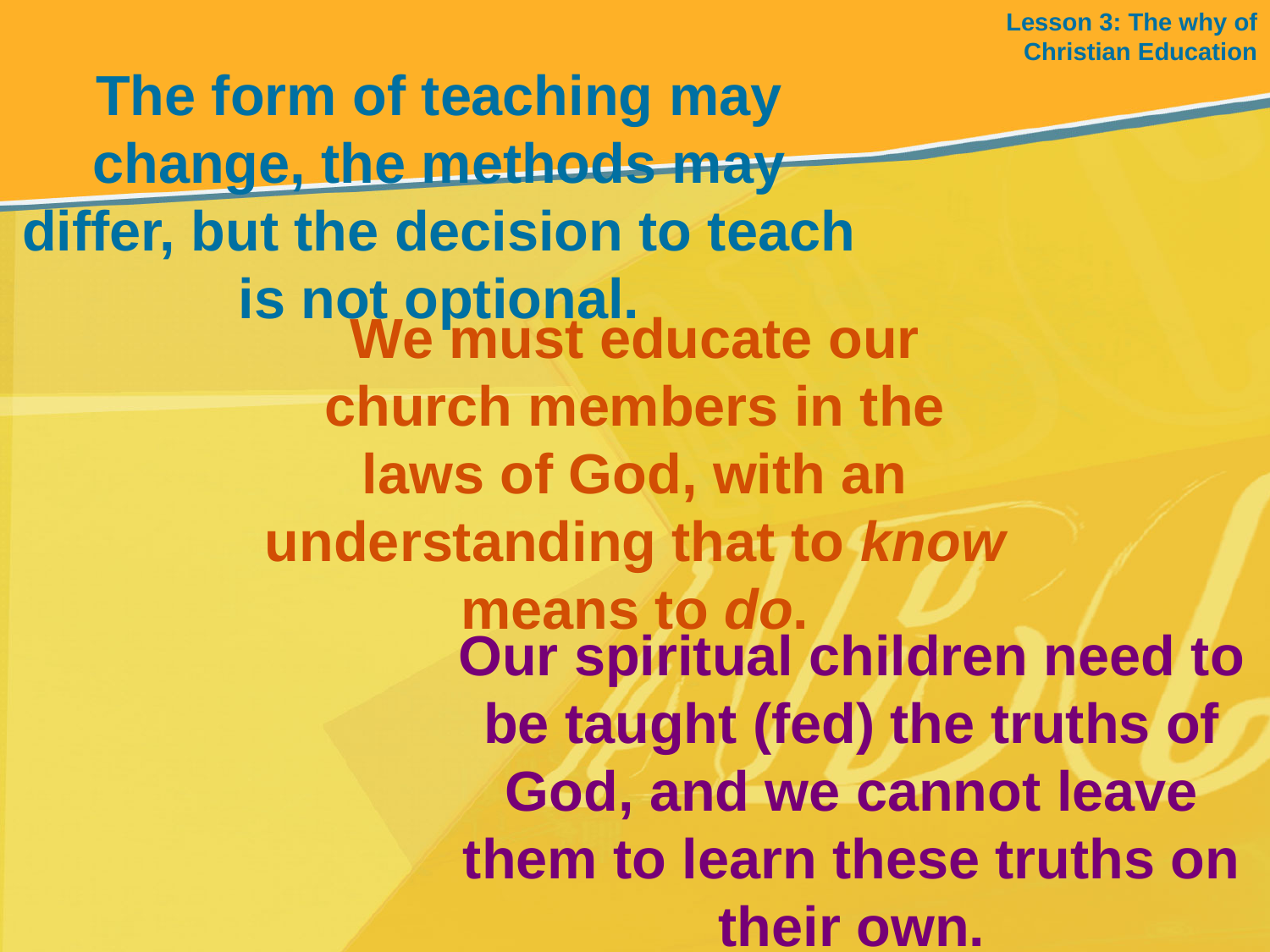

Lesson 3: The why of Christian Education
The form of teaching may change, the methods may differ, but the decision to teach is not optional.
We must educate our church members in the laws of God, with an understanding that to know means to do.
Our spiritual children need to be taught (fed) the truths of God, and we cannot leave them to learn these truths on their own.